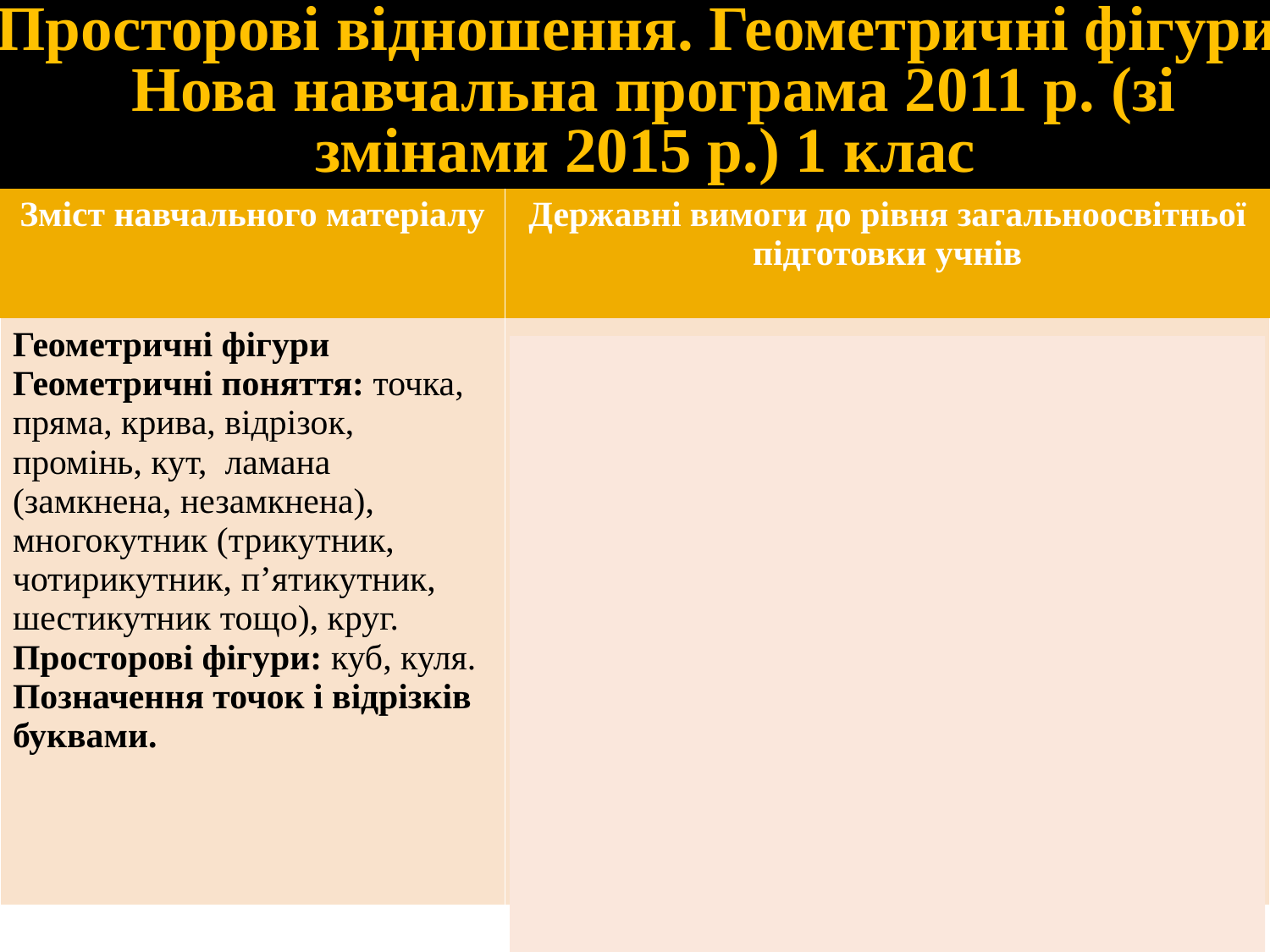

# Просторові відношення. Геометричні фігури. Нова навчальна програма 2011 р. (зі змінами 2015 р.) 1 клас
| Зміст навчального матеріалу | Державні вимоги до рівня загальноосвітньої підготовки учнів |
| --- | --- |
| Геометричні фігури Геометричні поняття: точка, пряма, крива, відрізок, промінь, кут, ламана (замкнена, незамкнена), многокутник (трикутник, чотирикутник, п’ятикутник, шестикутник тощо), круг. Просторові фігури: куб, куля. Позначення точок і відрізків буквами. | розпізнає форму оточуючих предметів; розрізняє геометричні фігури – пряму, криву, відрізок, промінь, кут, ламану;многокутники; куб, кулю; розпізнає і описує предмети за їх формою; зображує точку, пряму, криву, промінь, відрізок, ламану; позначає точки й відрізки буквами; описує окремі геометричні фігури, називає їх ознаки; |